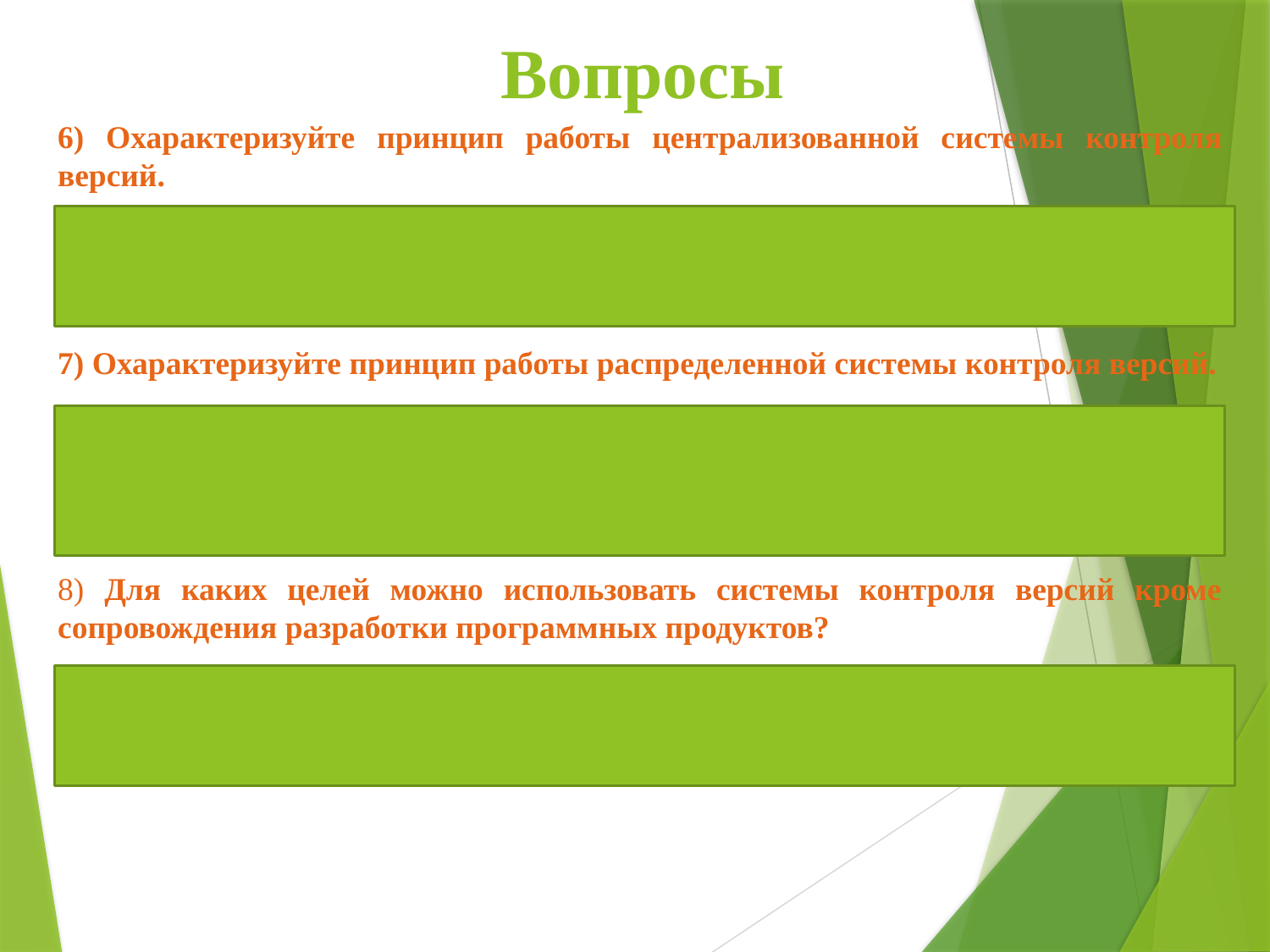

# Вопросы
6) Охарактеризуйте принцип работы централизованной системы контроля версий.
6) Централизованные системы, такие как CVS и Subversion, для сохранения всех рабочих файлов контролируемого проекта используют репозиторий, размещенный на отдельном сервере.
7) Охарактеризуйте принцип работы распределенной системы контроля версий.
7) В любой момент можно откатиться на нужную версию проекта, переключиться между ветками или объединить несколько параллельных веток в единую, содержащую все внесенные изменения. Все это делается без обращения к основному серверу.
8) Для каких целей можно использовать системы контроля версий кроме сопровождения разработки программных продуктов?
8) Их можно использовать и для ведения документации, и для управления почтой, и для синхронизации данных на нескольких компьютерах в сети, и для многих других задач.